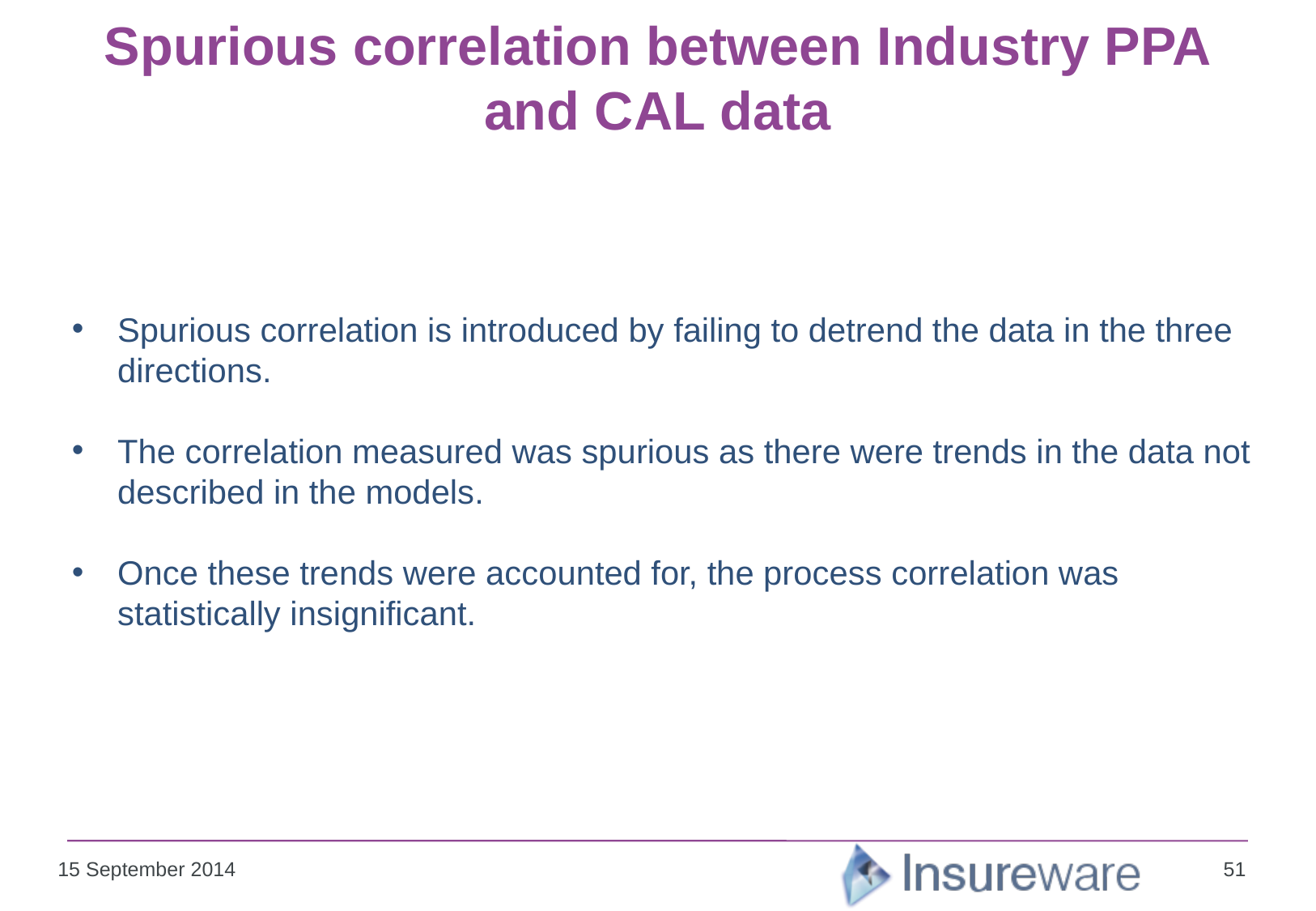

# Spurious correlation between Industry PPA and CAL data
Spurious correlation is introduced by failing to detrend the data in the three directions.

The correlation measured was spurious as there were trends in the data not described in the models.

Once these trends were accounted for, the process correlation was statistically insignificant.
51